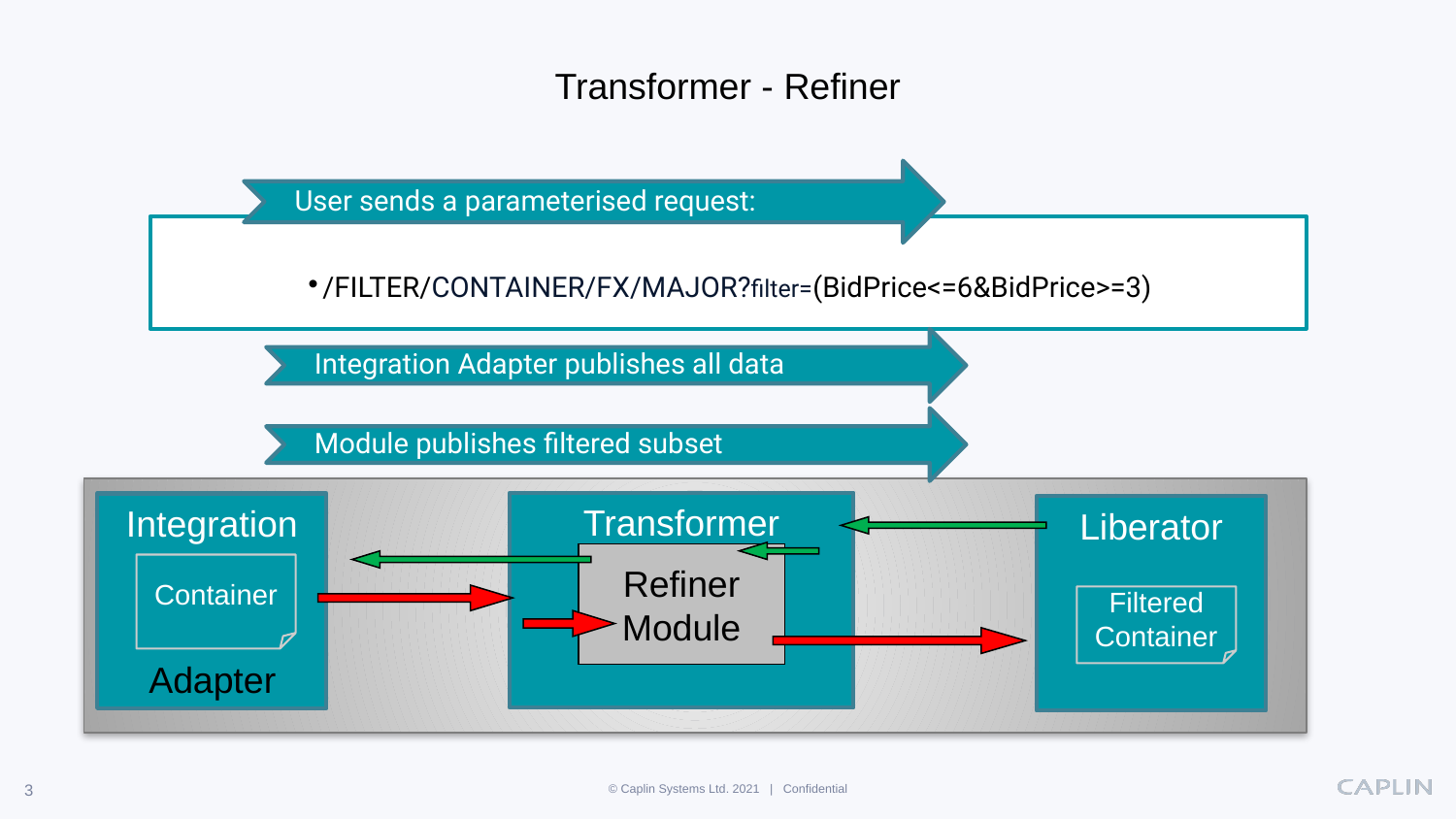

# Transformer - Refiner
User sends a parameterised request:
/FILTER/CONTAINER/FX/MAJOR?filter=(BidPrice<=6&BidPrice>=3)
Integration Adapter publishes all data
Module publishes filtered subset

Transformer
Integration
Liberator

Refiner
Module

Container

Filtered Container

Adapter